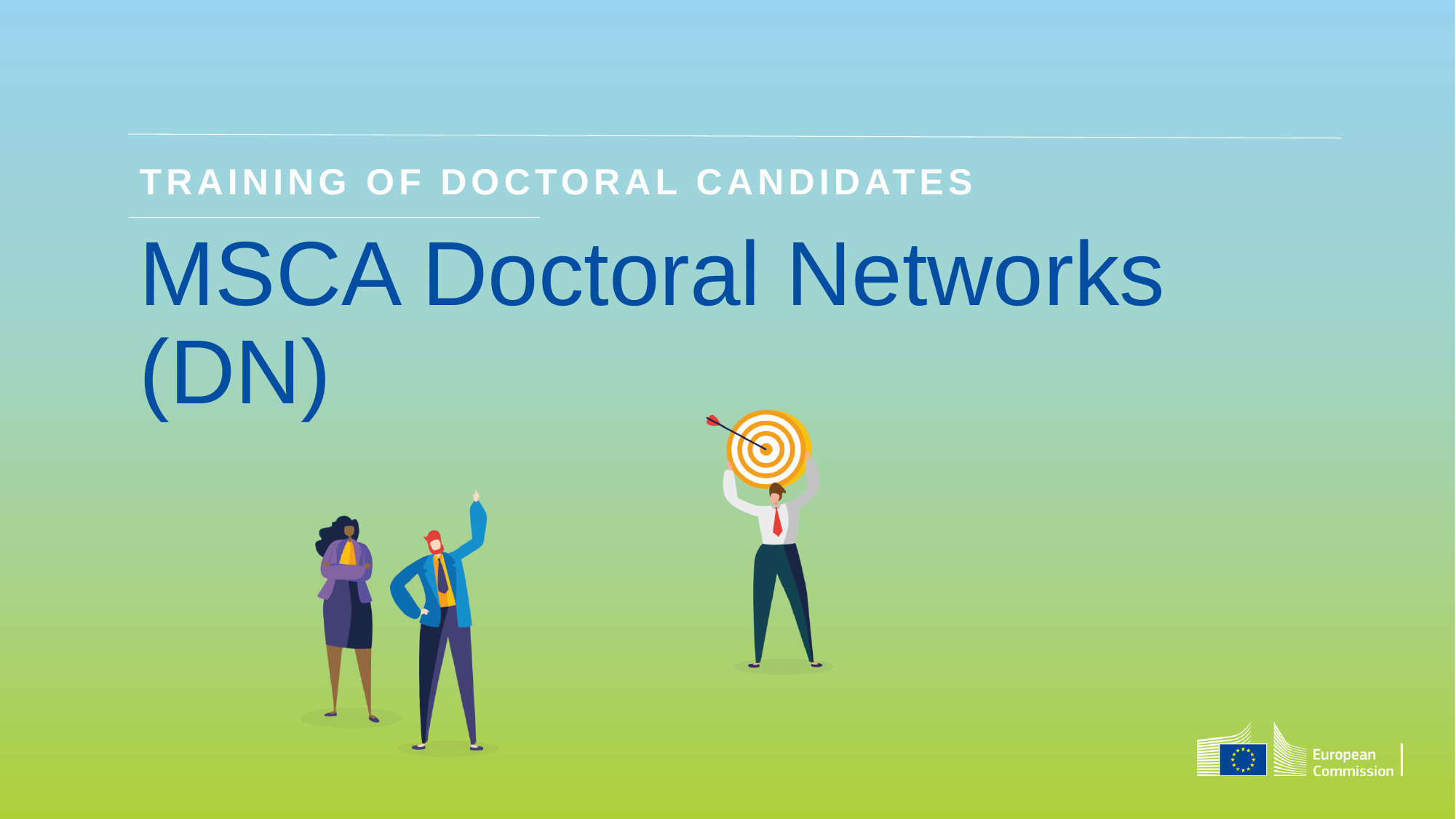

Training of doctoral candidates
# MSCA Doctoral Networks (DN)